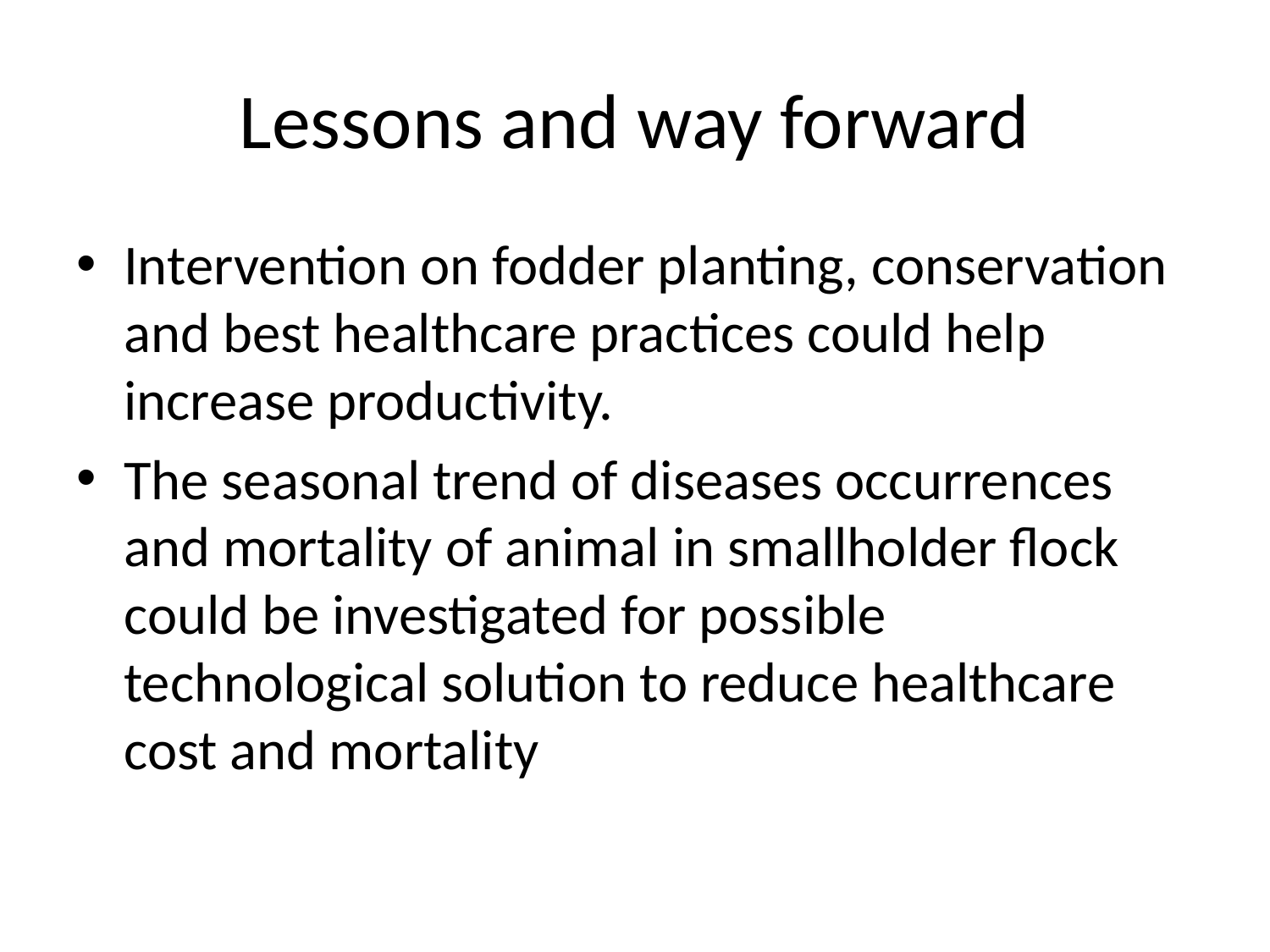

# Lessons and way forward
Intervention on fodder planting, conservation and best healthcare practices could help increase productivity.
The seasonal trend of diseases occurrences and mortality of animal in smallholder flock could be investigated for possible technological solution to reduce healthcare cost and mortality